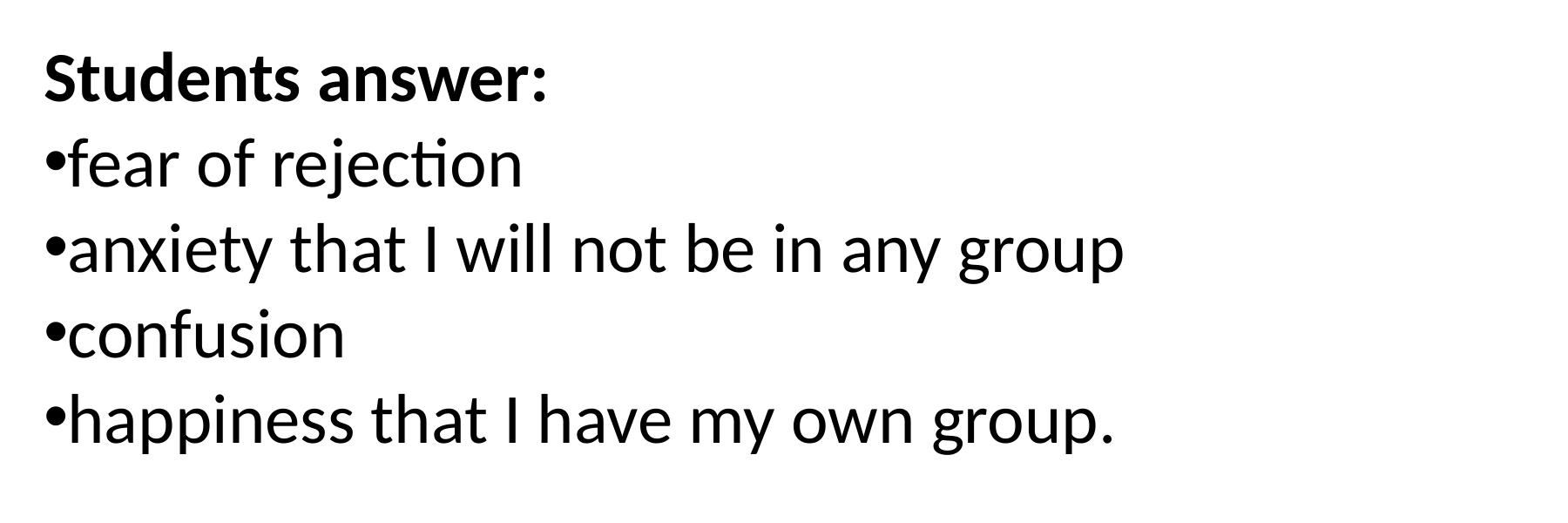

Students answer:
fear of rejection
anxiety that I will not be in any group
confusion
happiness that I have my own group.